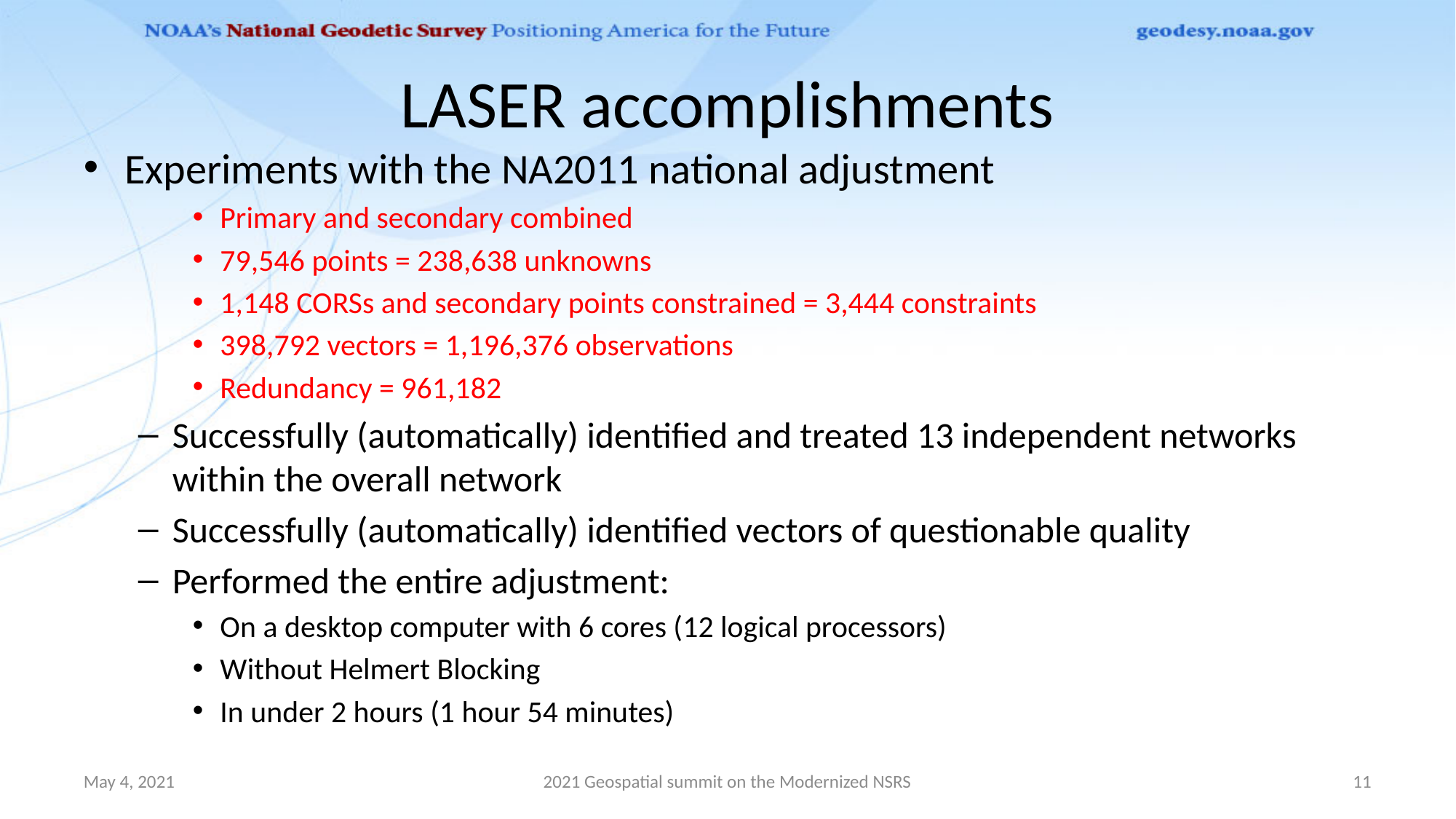

# LASER accomplishments
Experiments with the NA2011 national adjustment
Primary and secondary combined
79,546 points = 238,638 unknowns
1,148 CORSs and secondary points constrained = 3,444 constraints
398,792 vectors = 1,196,376 observations
Redundancy = 961,182
Successfully (automatically) identified and treated 13 independent networks within the overall network
Successfully (automatically) identified vectors of questionable quality
Performed the entire adjustment:
On a desktop computer with 6 cores (12 logical processors)
Without Helmert Blocking
In under 2 hours (1 hour 54 minutes)

May 4, 2021
2021 Geospatial summit on the Modernized NSRS
11